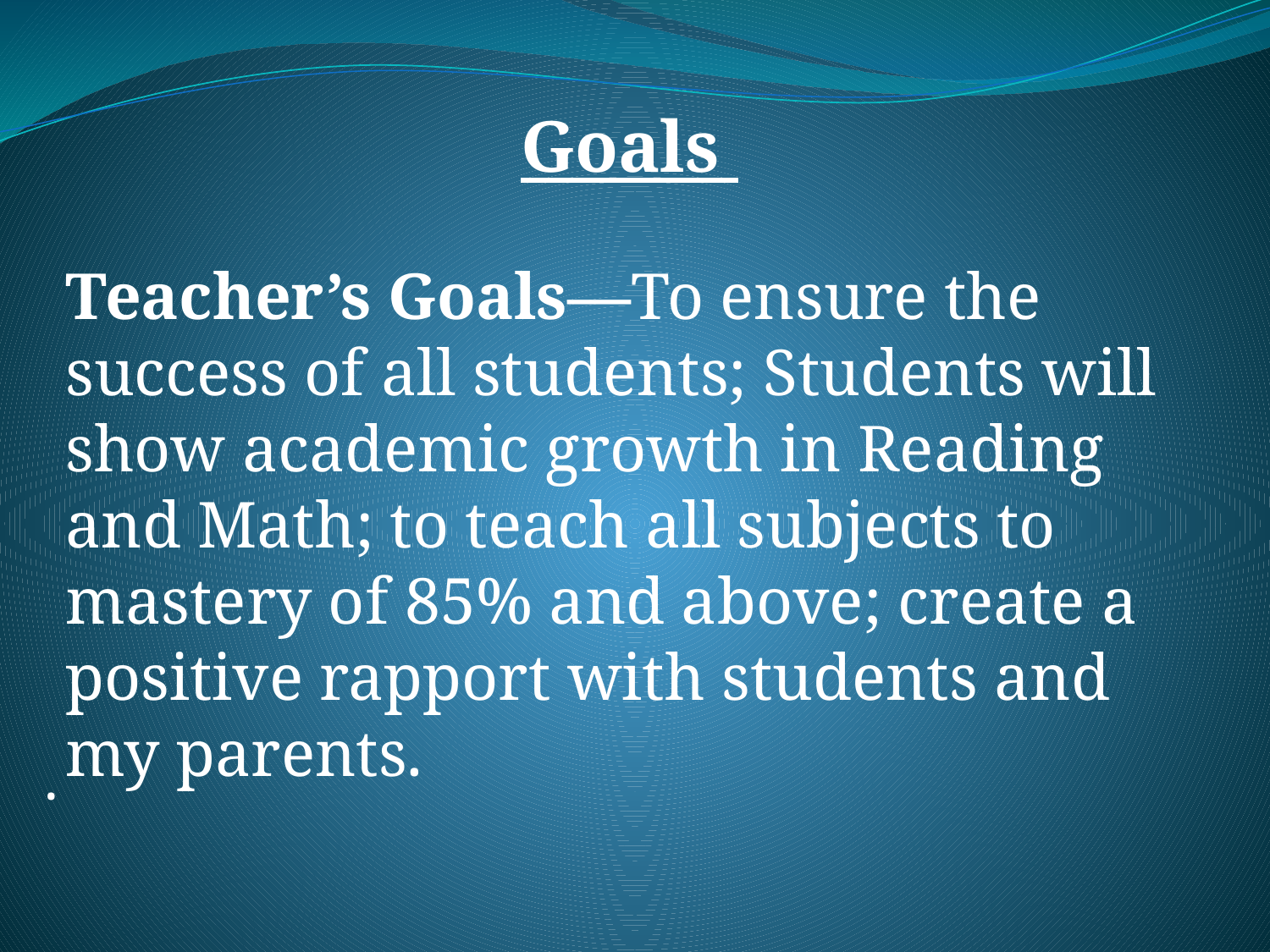

Goals
Teacher’s Goals—To ensure the success of all students; Students will show academic growth in Reading and Math; to teach all subjects to mastery of 85% and above; create a positive rapport with students and my parents.
.